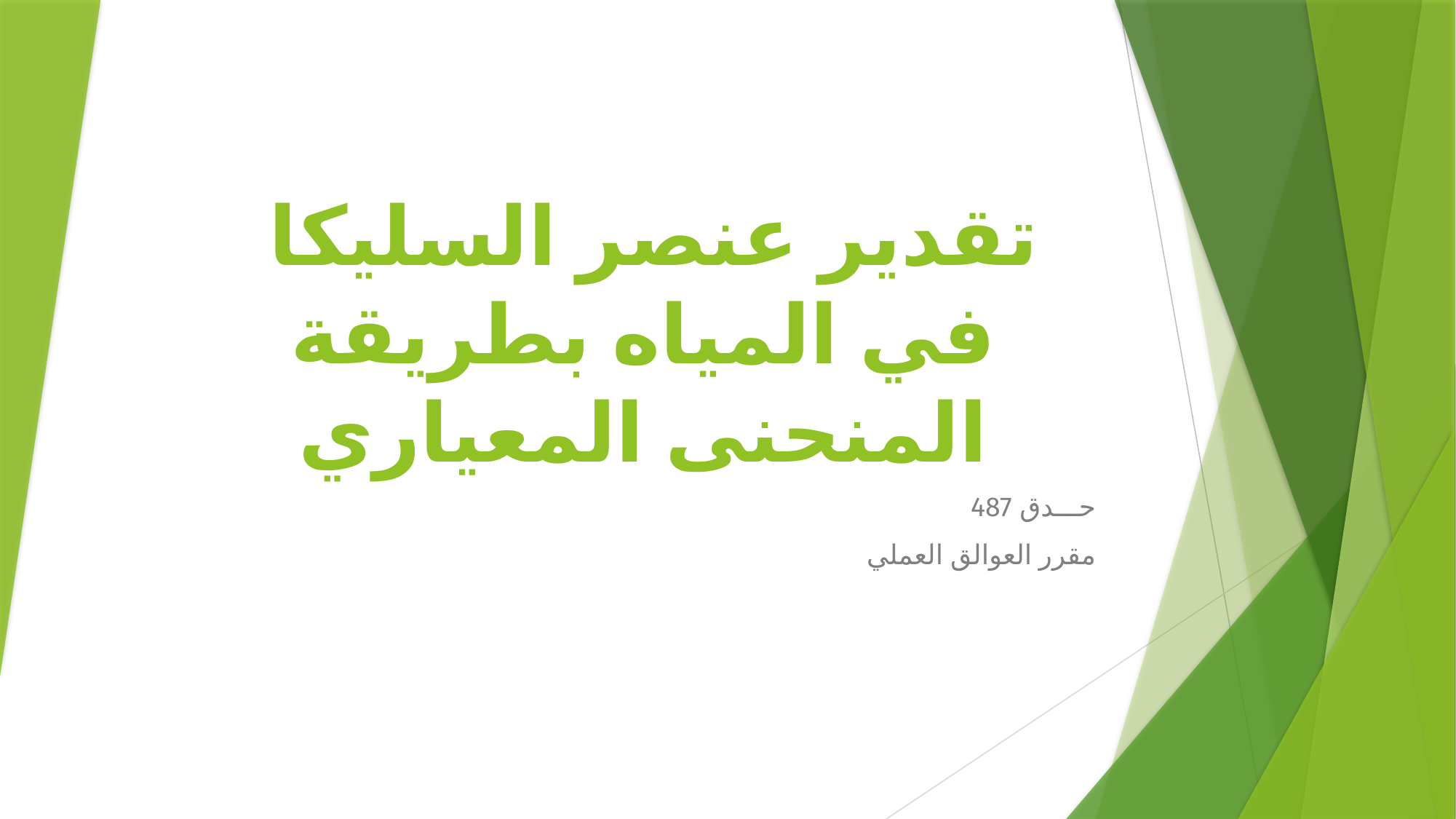

# تقدير عنصر السليكا في المياه بطريقة المنحنى المعياري
487 حـــدق
مقرر العوالق العملي